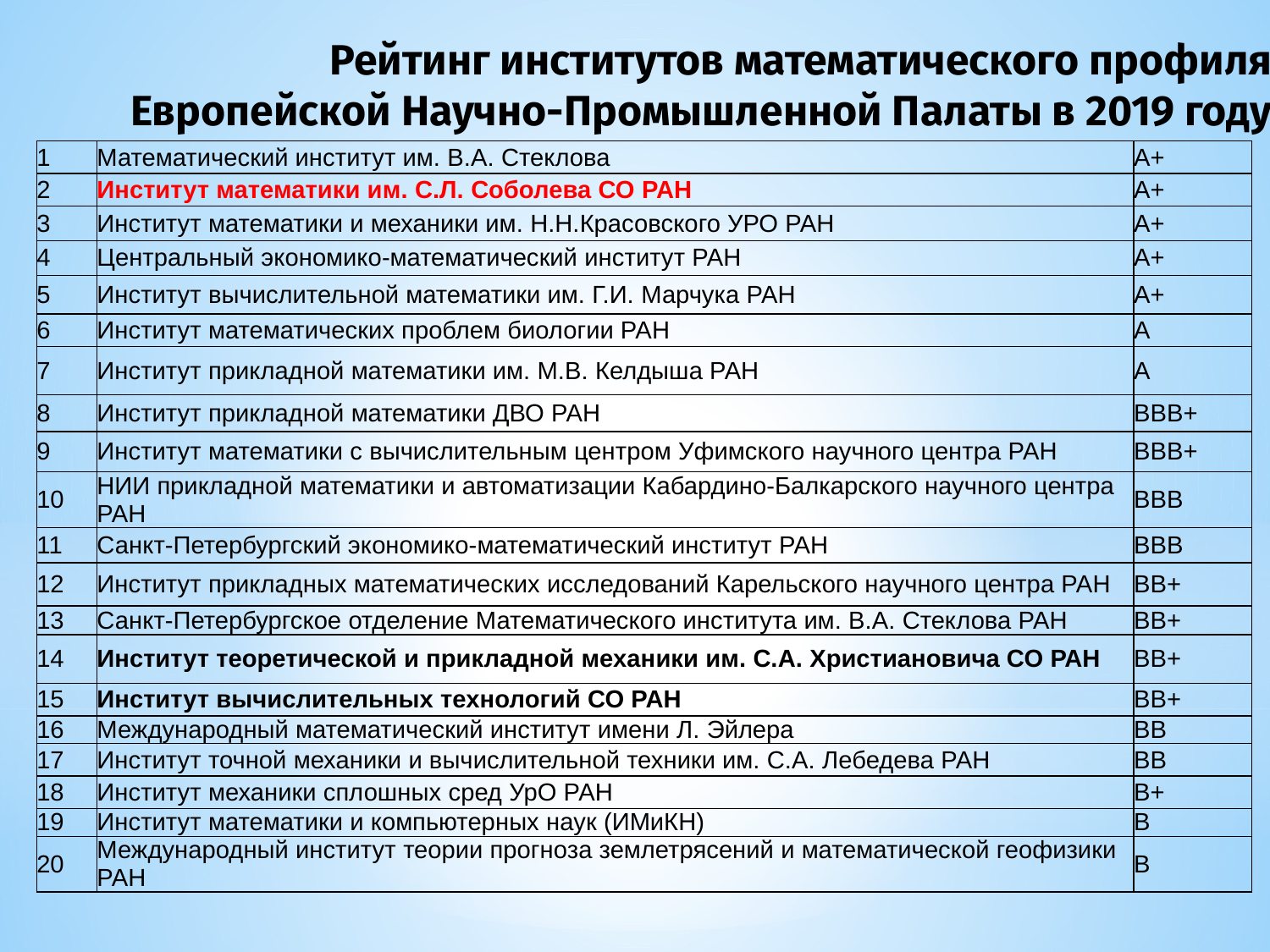

# Рейтинг институтов математического профиля Европейской Научно-Промышленной Палаты в 2019 году
| 1 | Математический институт им. В.А. Стеклова | А+ |
| --- | --- | --- |
| 2 | Институт математики им. С.Л. Соболева СО РАН | А+ |
| 3 | Институт математики и механики им. Н.Н.Красовского УРО РАН | А+ |
| 4 | Центральный экономико-математический институт РАН | А+ |
| 5 | Институт вычислительной математики им. Г.И. Марчука РАН | А+ |
| 6 | Институт математических проблем биологии РАН | А |
| 7 | Институт прикладной математики им. М.В. Келдыша РАН | А |
| 8 | Институт прикладной математики ДВО РАН | BBB+ |
| 9 | Институт математики с вычислительным центром Уфимского научного центра РАН | BBB+ |
| 10 | НИИ прикладной математики и автоматизации Кабардино-Балкарского научного центра РАН | BBB |
| 11 | Санкт-Петербургский экономико-математический институт РАН | ВВВ |
| 12 | Институт прикладных математических исследований Карельского научного центра РАН | BB+ |
| 13 | Санкт-Петербургское отделение Математического института им. В.А. Стеклова РАН | BB+ |
| 14 | Институт теоретической и прикладной механики им. С.А. Христиановича СО РАН | BB+ |
| 15 | Институт вычислительных технологий СО РАН | BВ+ |
| 16 | Международный математический институт имени Л. Эйлера | BB |
| 17 | Институт точной механики и вычислительной техники им. С.А. Лебедева РАН | BB |
| 18 | Институт механики сплошных сред УрО РАН | B+ |
| 19 | Институт математики и компьютерных наук (ИМиКН) | B |
| 20 | Международный институт теории прогноза землетрясений и математической геофизики РАН | В |